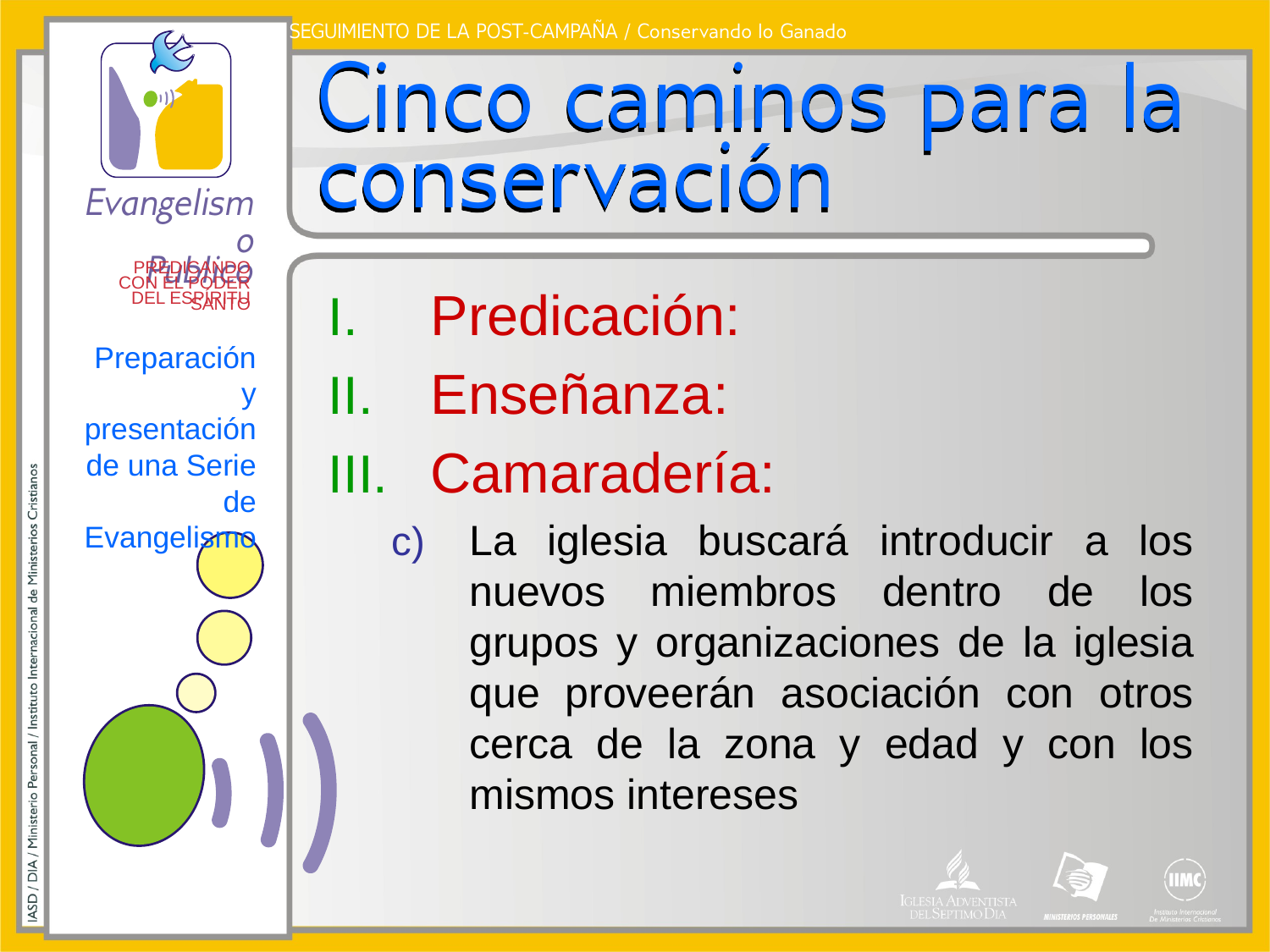

SEGUIMIENTO DE LA POST-CAMPAÑA / Conservando lo Ganado
# Cinco caminos para la conservación
Predicación:
Enseñanza:
Camaradería:
La iglesia buscará introducir a los nuevos miembros dentro de los grupos y organizaciones de la iglesia que proveerán asociación con otros cerca de la zona y edad y con los mismos intereses